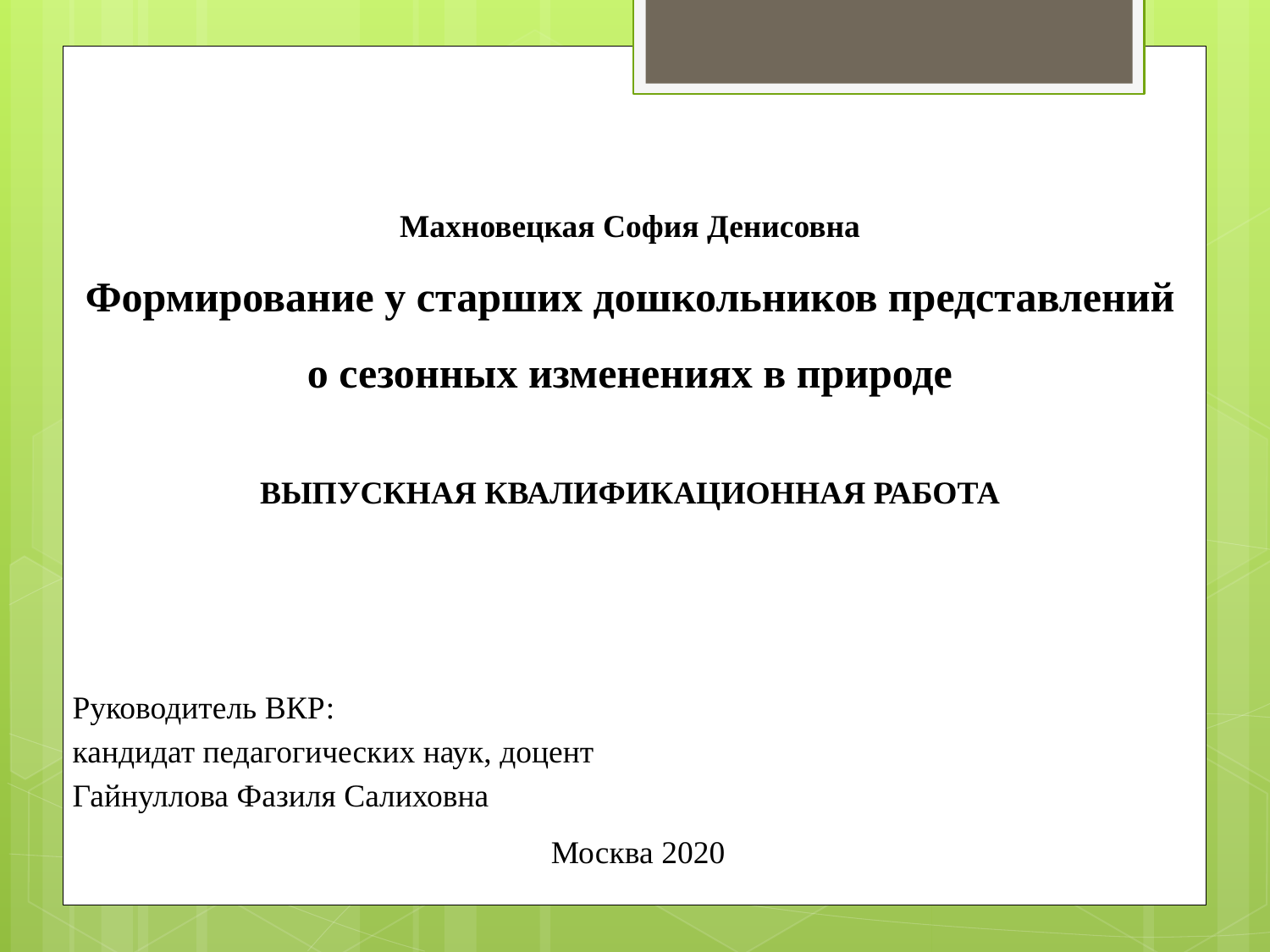

Махновецкая София Денисовна
Формирование у старших дошкольников представлений о сезонных изменениях в природе

ВЫПУСКНАЯ КВАЛИФИКАЦИОННАЯ РАБОТА

Руководитель ВКР:
кандидат педагогических наук, доцент
Гайнуллова Фазиля Салиховна
  Москва 2020